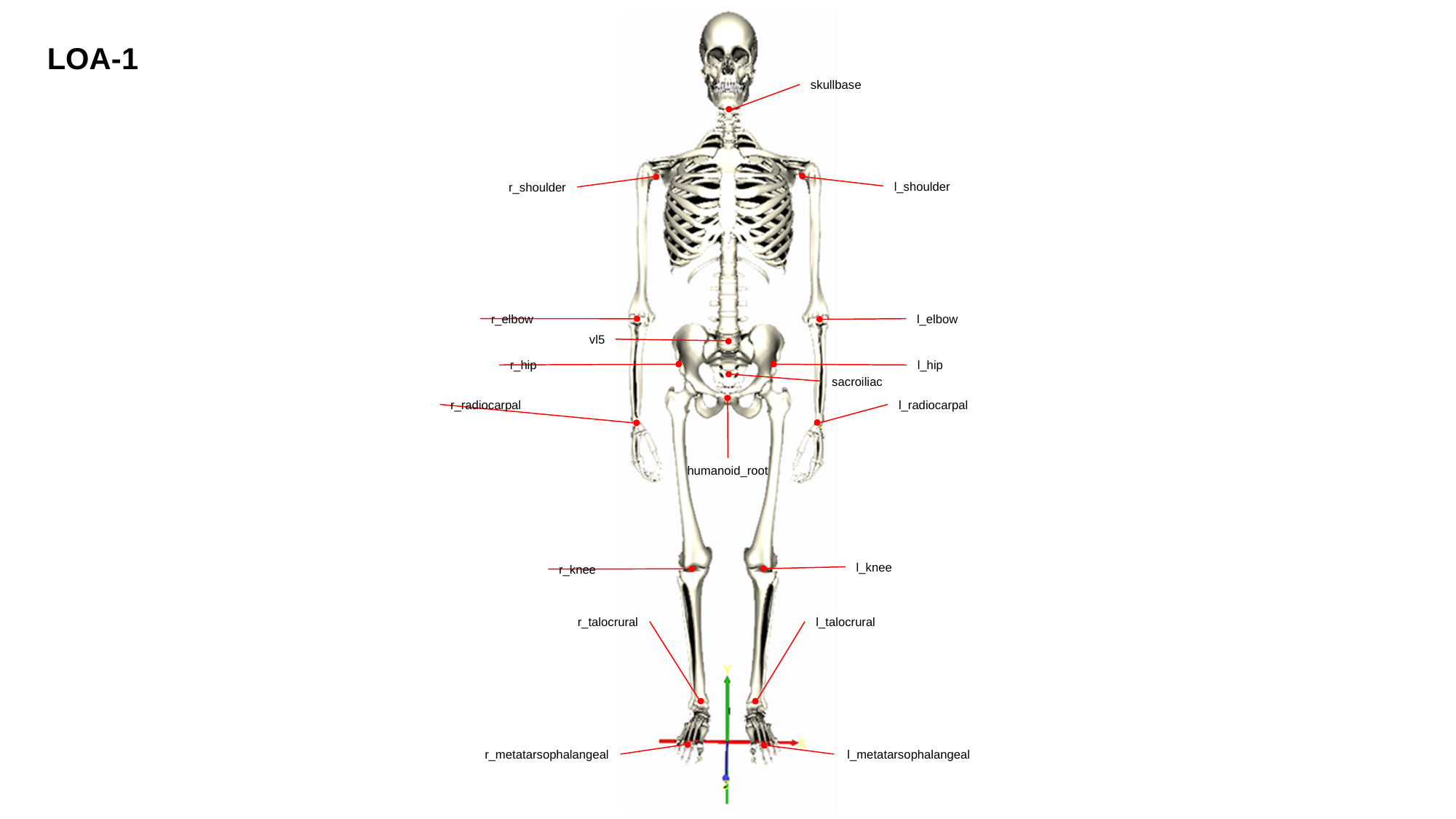

LOA-1
skullbase

l_shoulder

r_shoulder
r_elbow
l_elbow

vl5

r_hip
l_hip

sacroiliac

r_radiocarpal
l_radiocarpal

humanoid_root
l_knee
r_knee

r_talocrural

r_metatarsophalangeal

l_talocrural

l_metatarsophalangeal